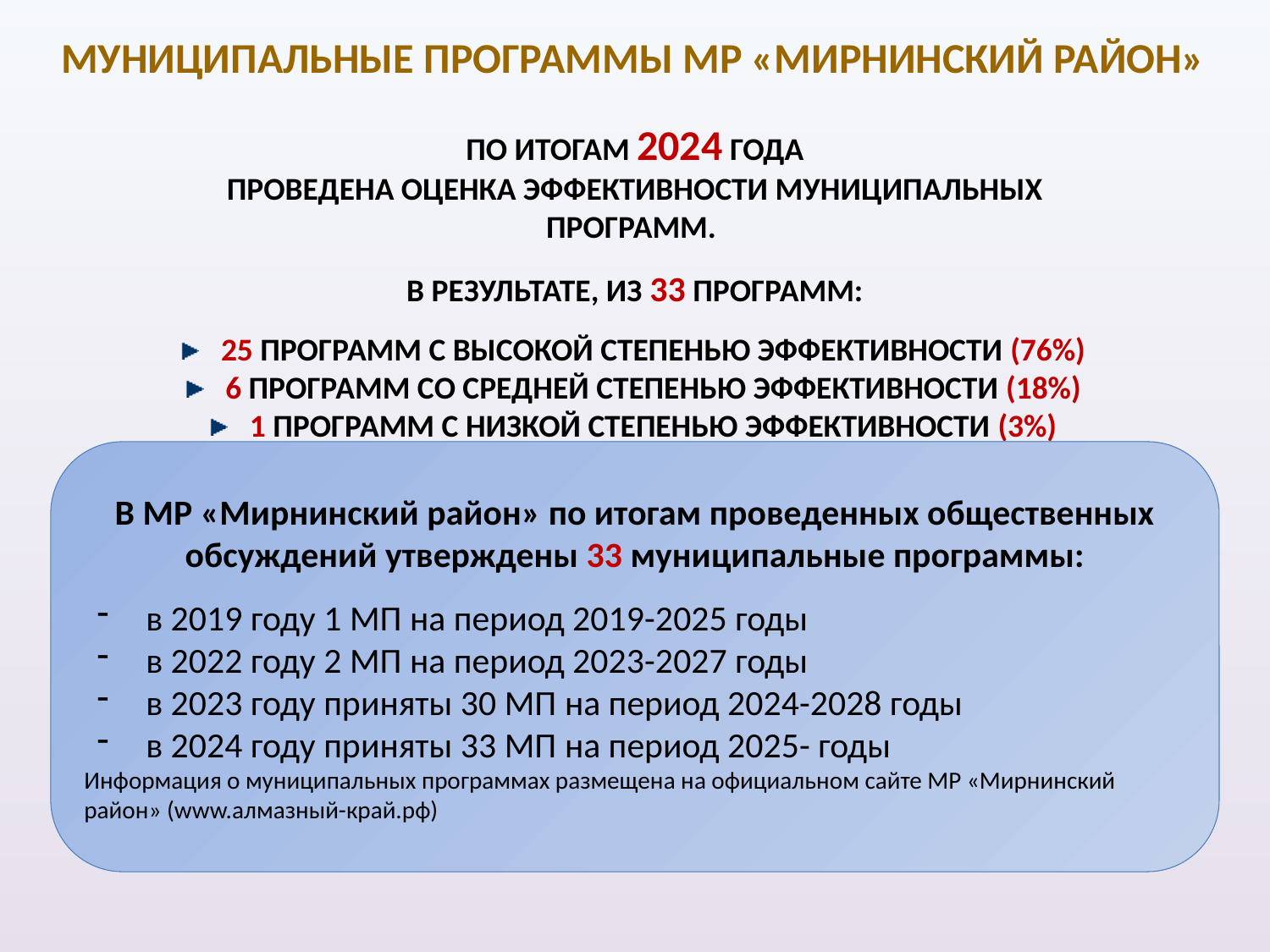

Муниципальные программы МР «Мирнинский район»
По итогам 2024 года
проведена оценка эффективности муниципальных программ.
В результате, из 33 программ:
  25 программ с высокой степенью эффективности (76%)
  6 программ со средней степенью эффективности (18%)
  1 программ с низкой степенью эффективности (3%)

В МР «Мирнинский район» по итогам проведенных общественных обсуждений утверждены 33 муниципальные программы:
в 2019 году 1 МП на период 2019-2025 годы
в 2022 году 2 МП на период 2023-2027 годы
в 2023 году приняты 30 МП на период 2024-2028 годы
в 2024 году приняты 33 МП на период 2025- годы
Информация о муниципальных программах размещена на официальном сайте МР «Мирнинский район» (www.алмазный-край.рф)